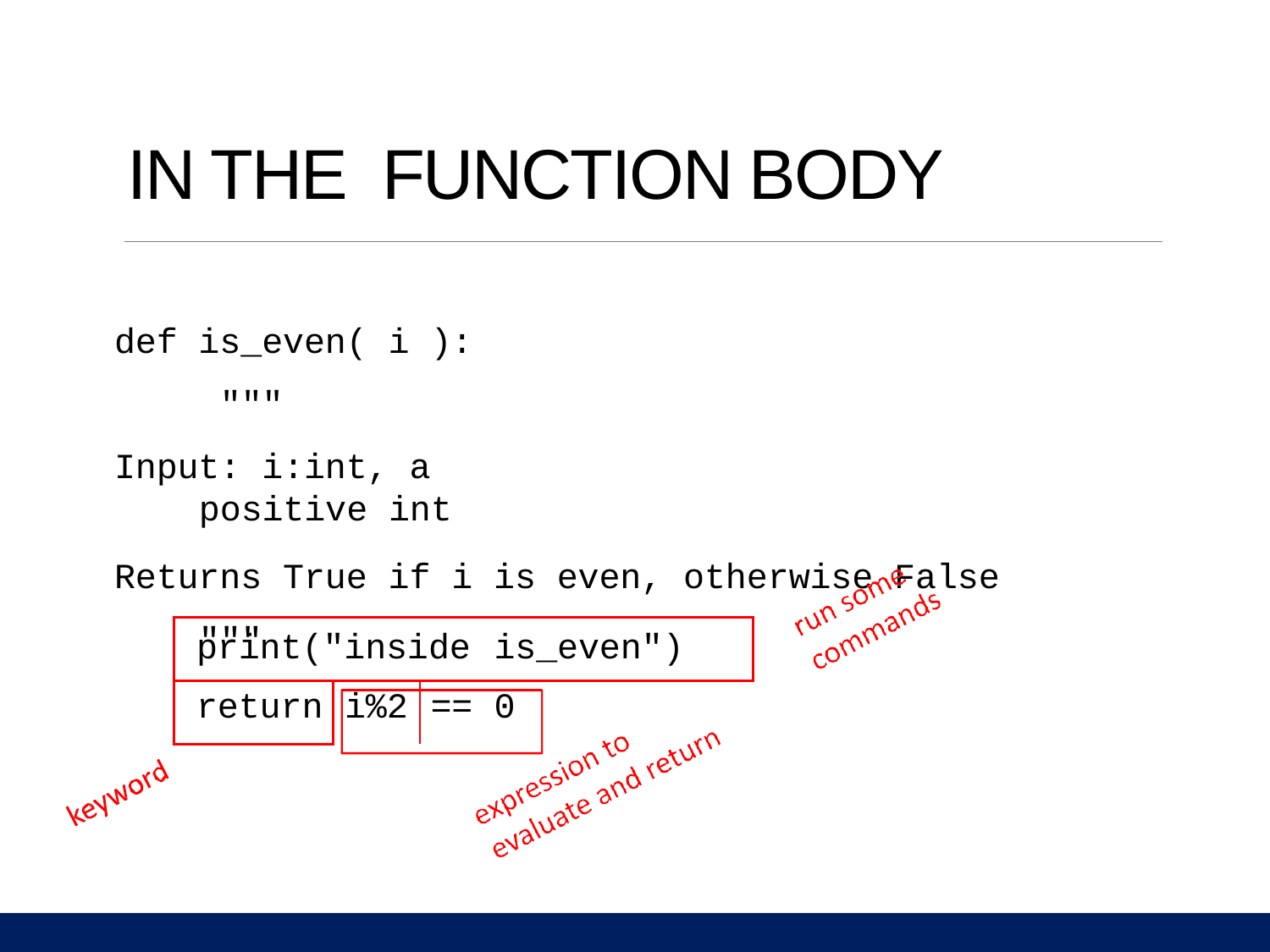

# IN THE  FUNCTION BODY

def is_even( i ):  """
Input: i:int, a positive int
Returns True if i is even, otherwise False  """

| print("inside |  |  | is\_even") |
| --- | --- | --- | --- |
| return | i%2 | == | 0 |